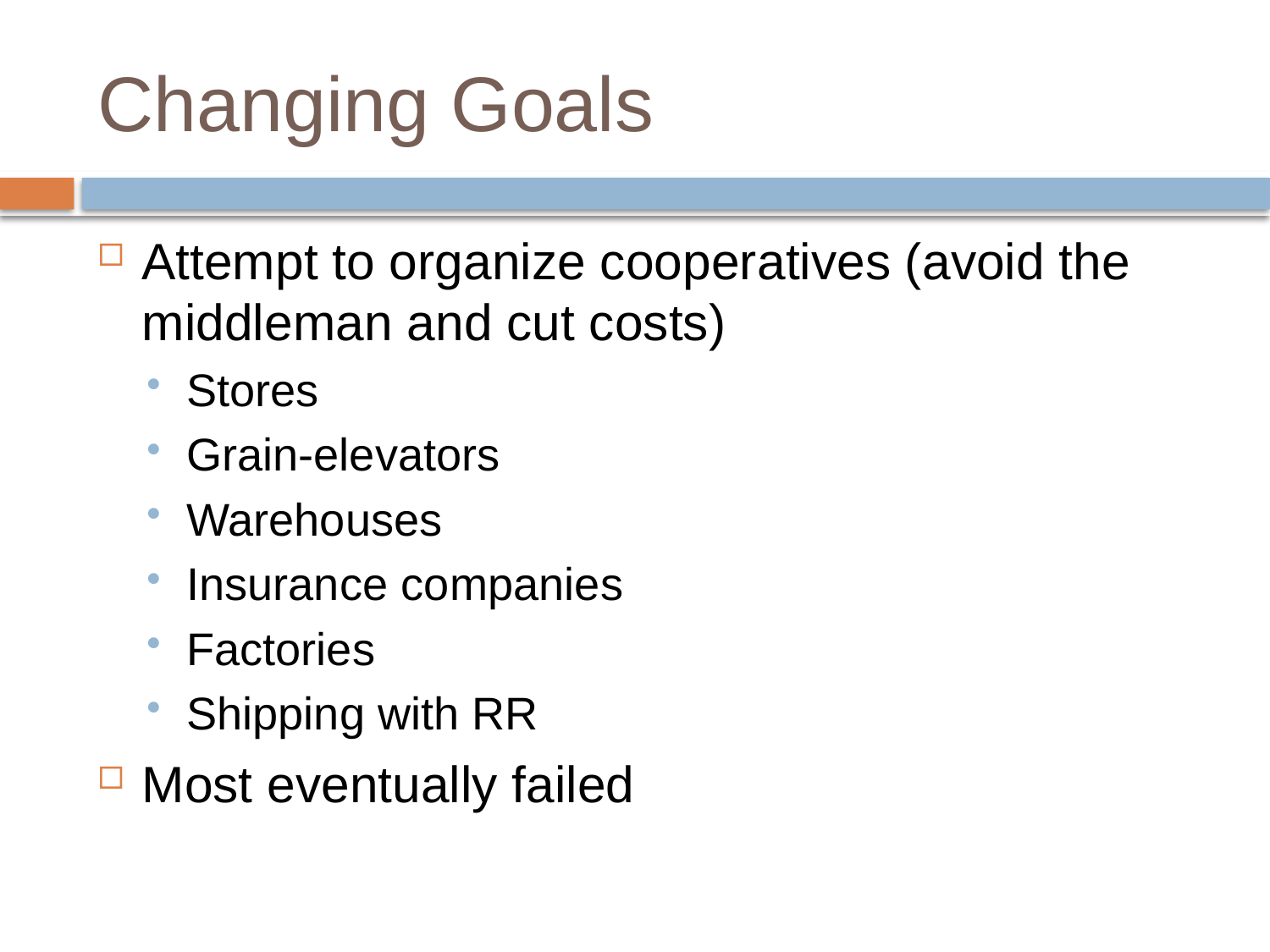

# Changing Goals
Attempt to organize cooperatives (avoid the middleman and cut costs)
Stores
Grain-elevators
Warehouses
Insurance companies
Factories
Shipping with RR
Most eventually failed